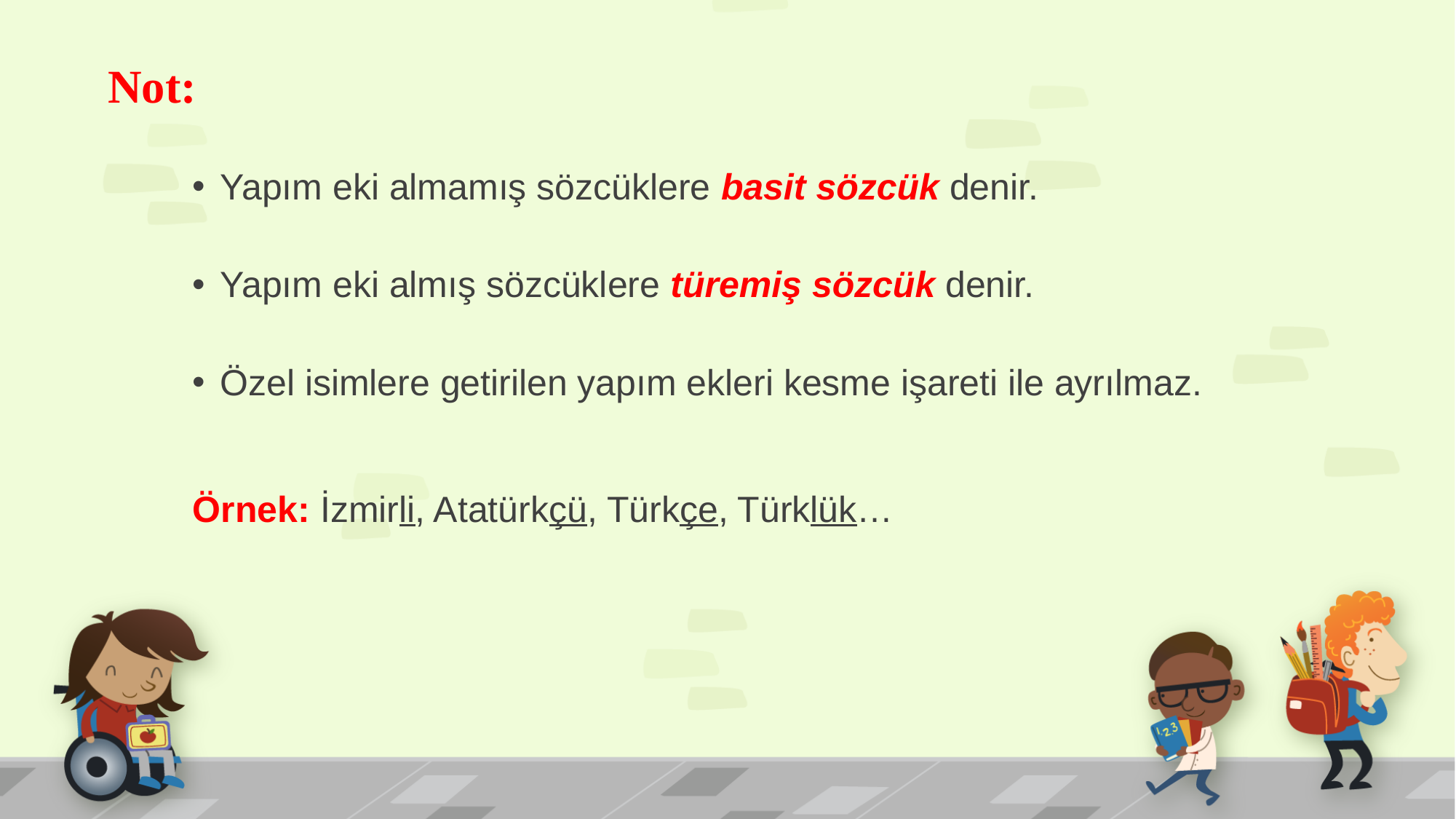

# Not:
Yapım eki almamış sözcüklere basit sözcük denir.
Yapım eki almış sözcüklere türemiş sözcük denir.
Özel isimlere getirilen yapım ekleri kesme işareti ile ayrılmaz.

Örnek: İzmirli, Atatürkçü, Türkçe, Türklük…